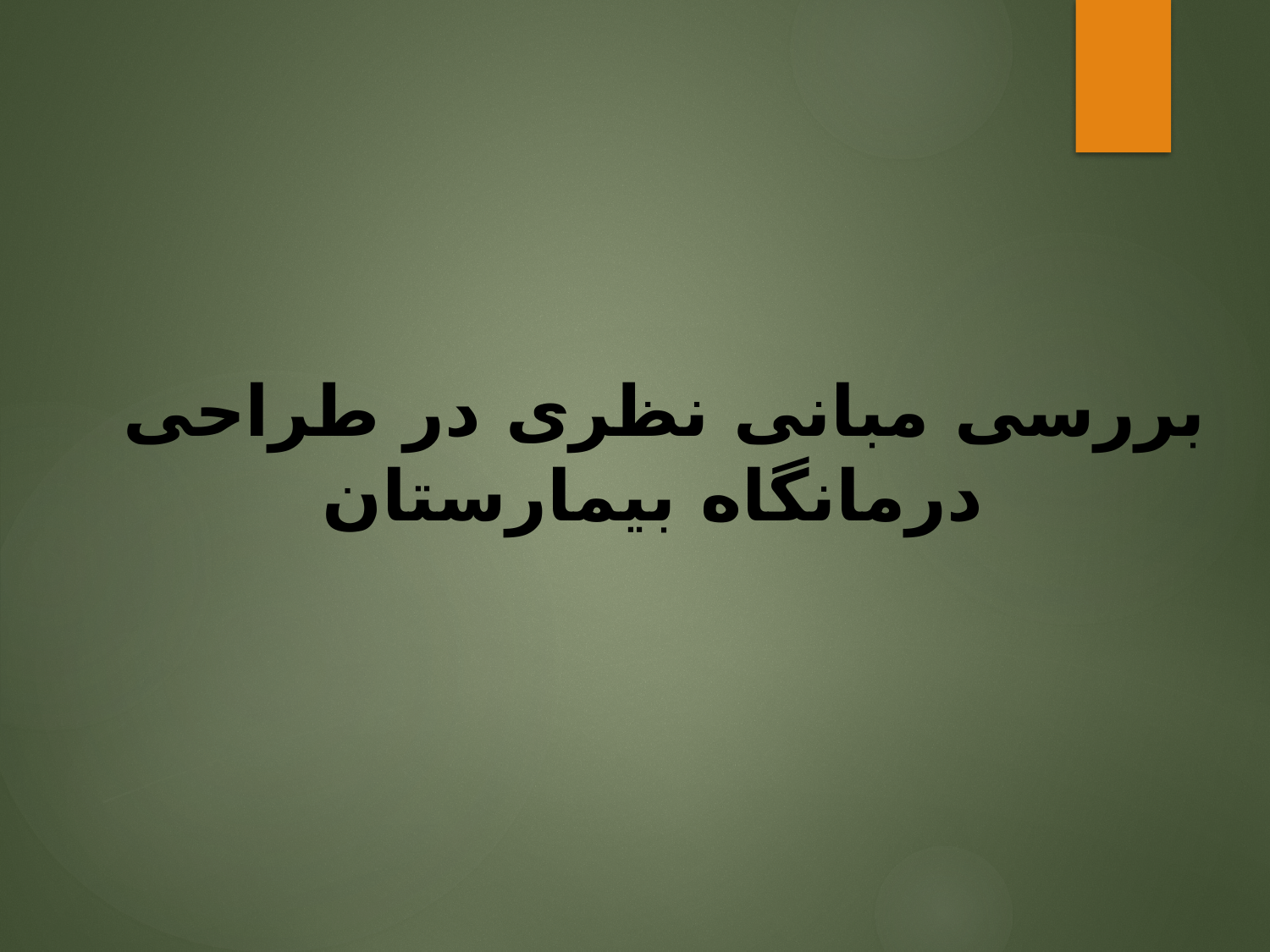

بررسی مبانی نظری در طراحی
درمانگاه بیمارستان